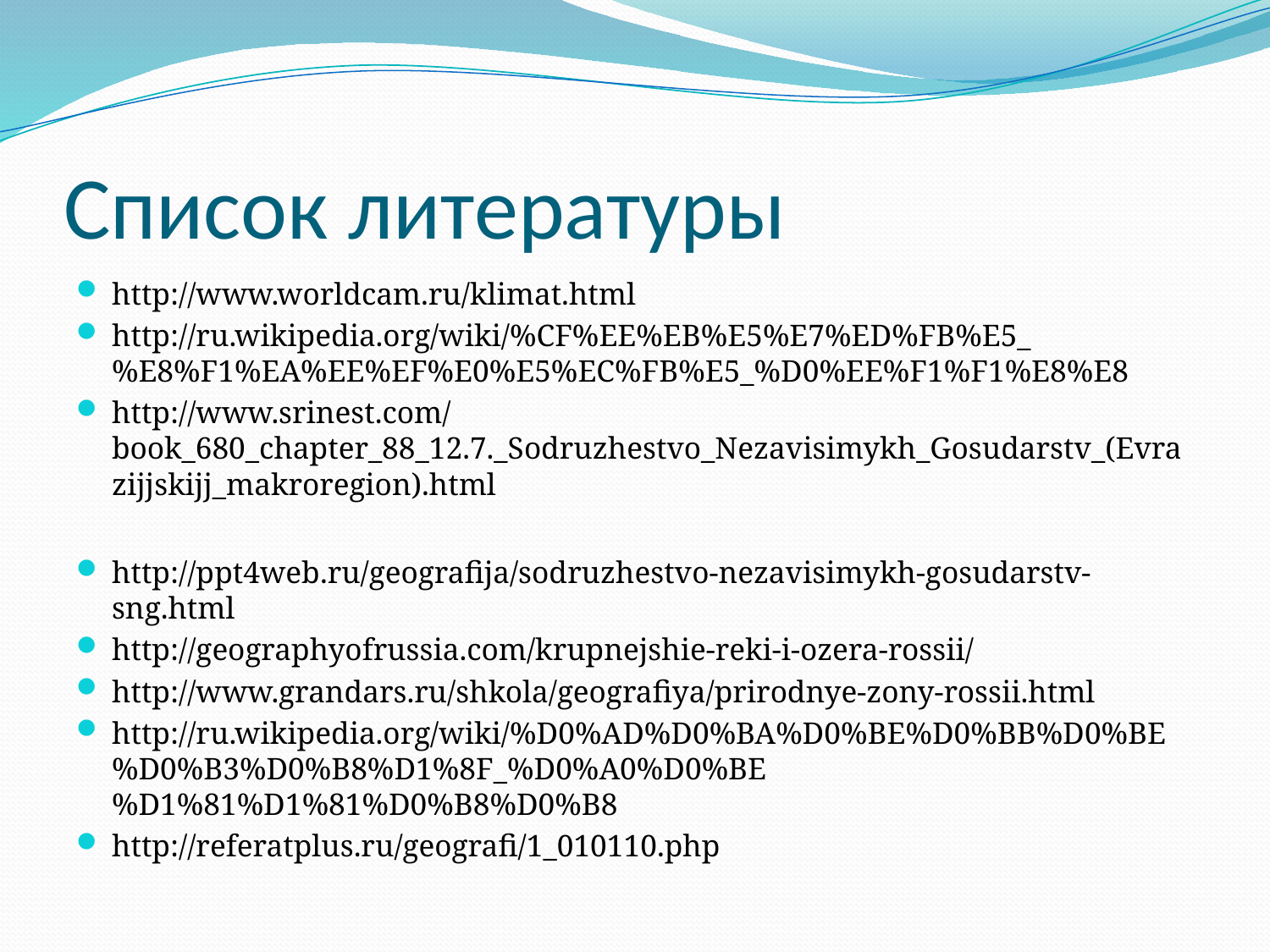

# Список литературы
http://www.worldcam.ru/klimat.html
http://ru.wikipedia.org/wiki/%CF%EE%EB%E5%E7%ED%FB%E5_%E8%F1%EA%EE%EF%E0%E5%EC%FB%E5_%D0%EE%F1%F1%E8%E8
http://www.srinest.com/book_680_chapter_88_12.7._Sodruzhestvo_Nezavisimykh_Gosudarstv_(Evrazijjskijj_makroregion).html

http://ppt4web.ru/geografija/sodruzhestvo-nezavisimykh-gosudarstv-sng.html
http://geographyofrussia.com/krupnejshie-reki-i-ozera-rossii/
http://www.grandars.ru/shkola/geografiya/prirodnye-zony-rossii.html
http://ru.wikipedia.org/wiki/%D0%AD%D0%BA%D0%BE%D0%BB%D0%BE%D0%B3%D0%B8%D1%8F_%D0%A0%D0%BE%D1%81%D1%81%D0%B8%D0%B8
http://referatplus.ru/geografi/1_010110.php